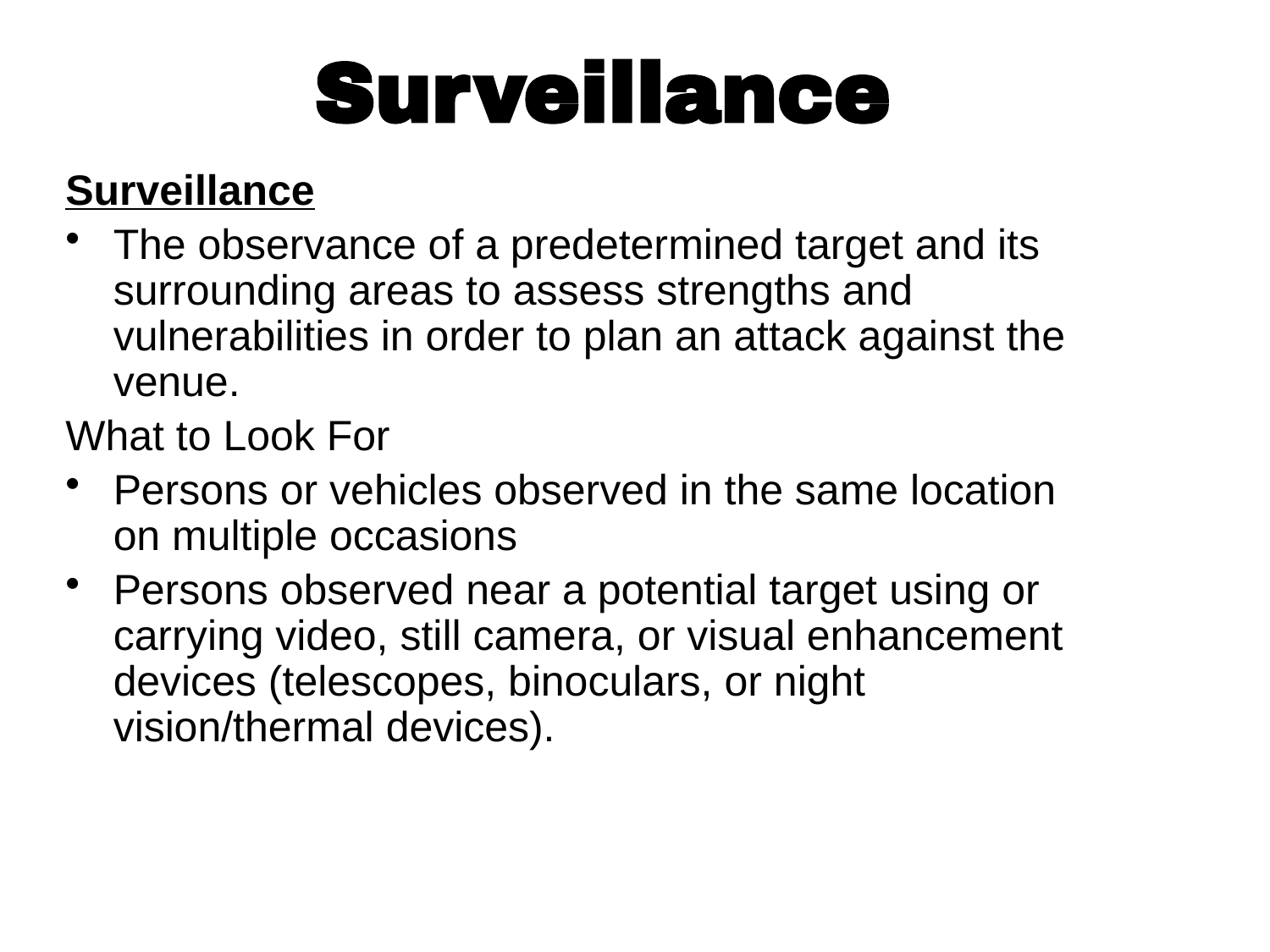

Surveillance

Surveillance
The observance of a predetermined target and its surrounding areas to assess strengths and vulnerabilities in order to plan an attack against the venue.
What to Look For
Persons or vehicles observed in the same location on multiple occasions
Persons observed near a potential target using or carrying video, still camera, or visual enhancement devices (telescopes, binoculars, or night vision/thermal devices).